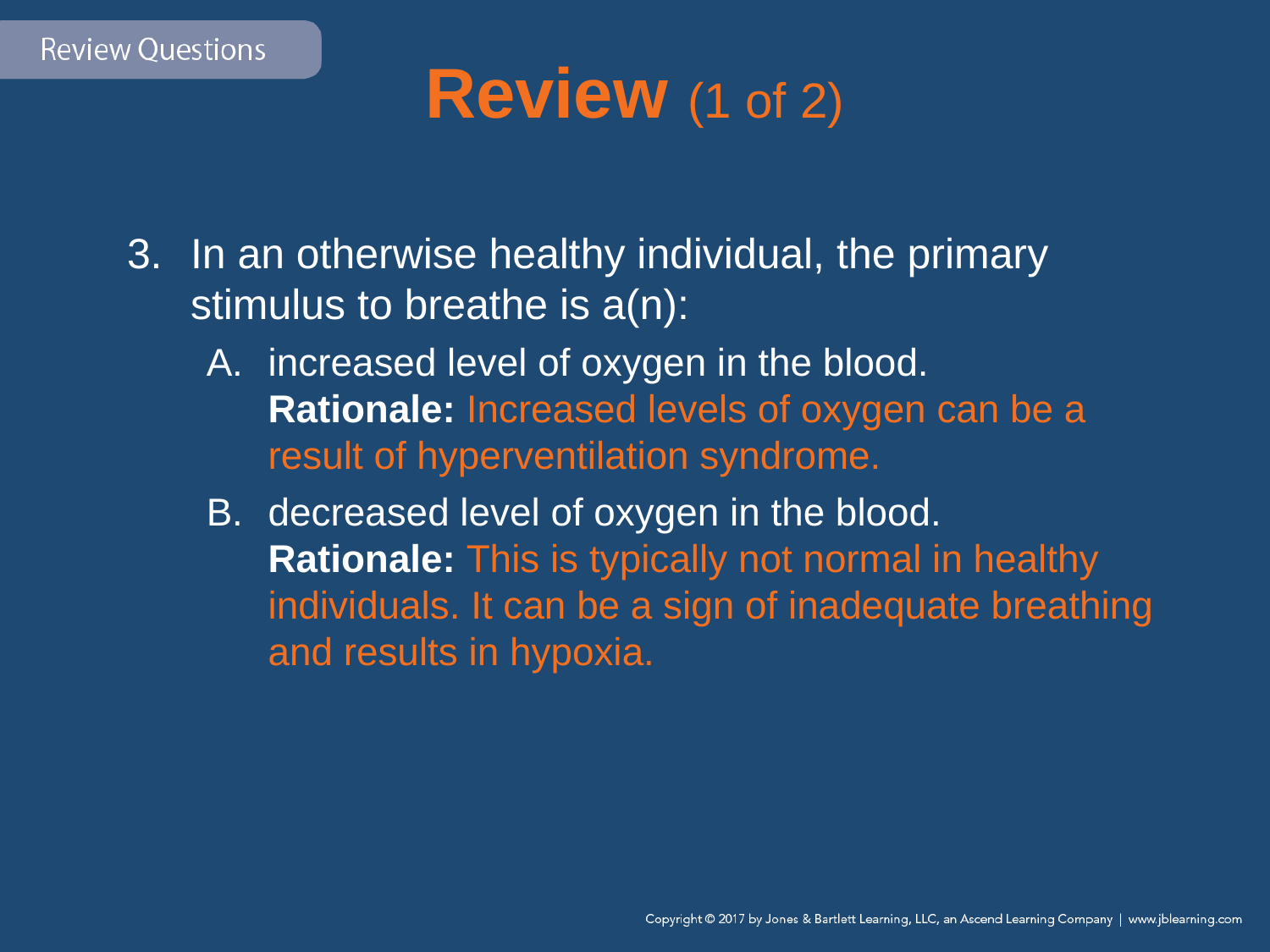

# Review (1 of 2)
In an otherwise healthy individual, the primary stimulus to breathe is a(n):
increased level of oxygen in the blood.
Rationale: Increased levels of oxygen can be a result of hyperventilation syndrome.
decreased level of oxygen in the blood.
Rationale: This is typically not normal in healthy individuals. It can be a sign of inadequate breathing and results in hypoxia.